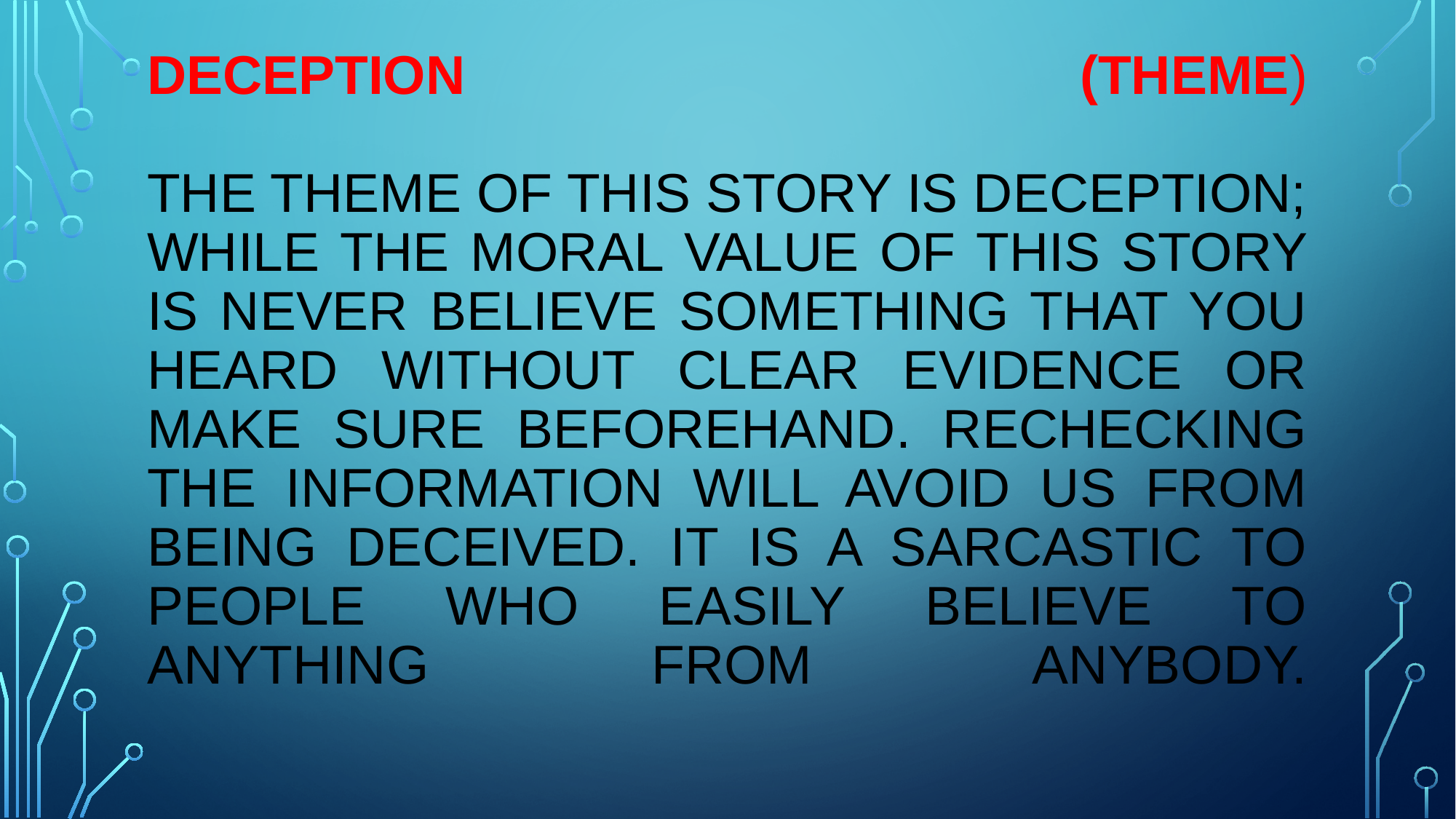

# Deception (Theme) The theme of this story is deception; while the moral value of this story is never believe something that you heard without clear evidence or make sure beforehand. Rechecking the information will avoid us from being deceived. It is a sarcastic to people who easily believe to anything from anybody.